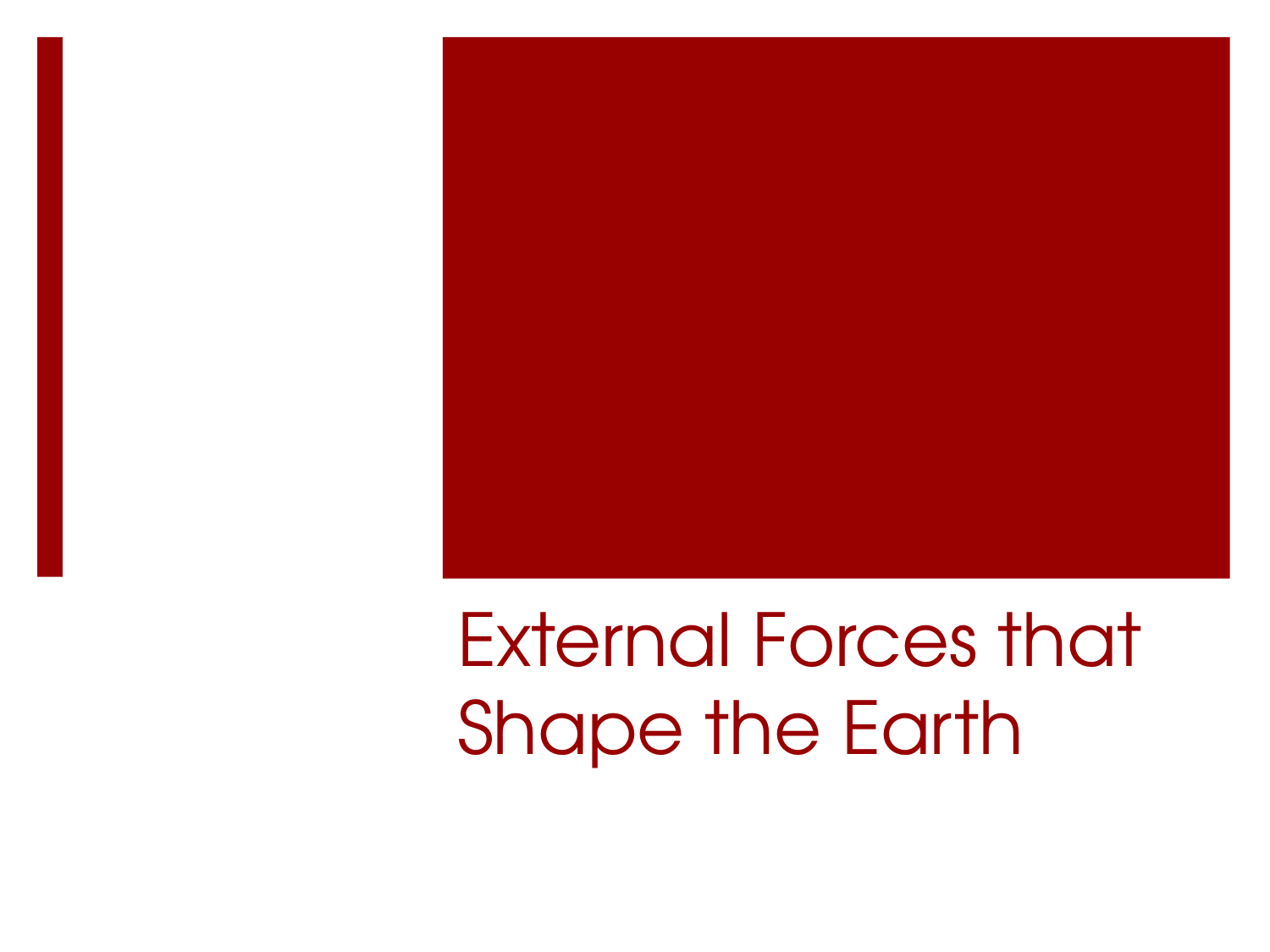

# External Forces that Shape the Earth